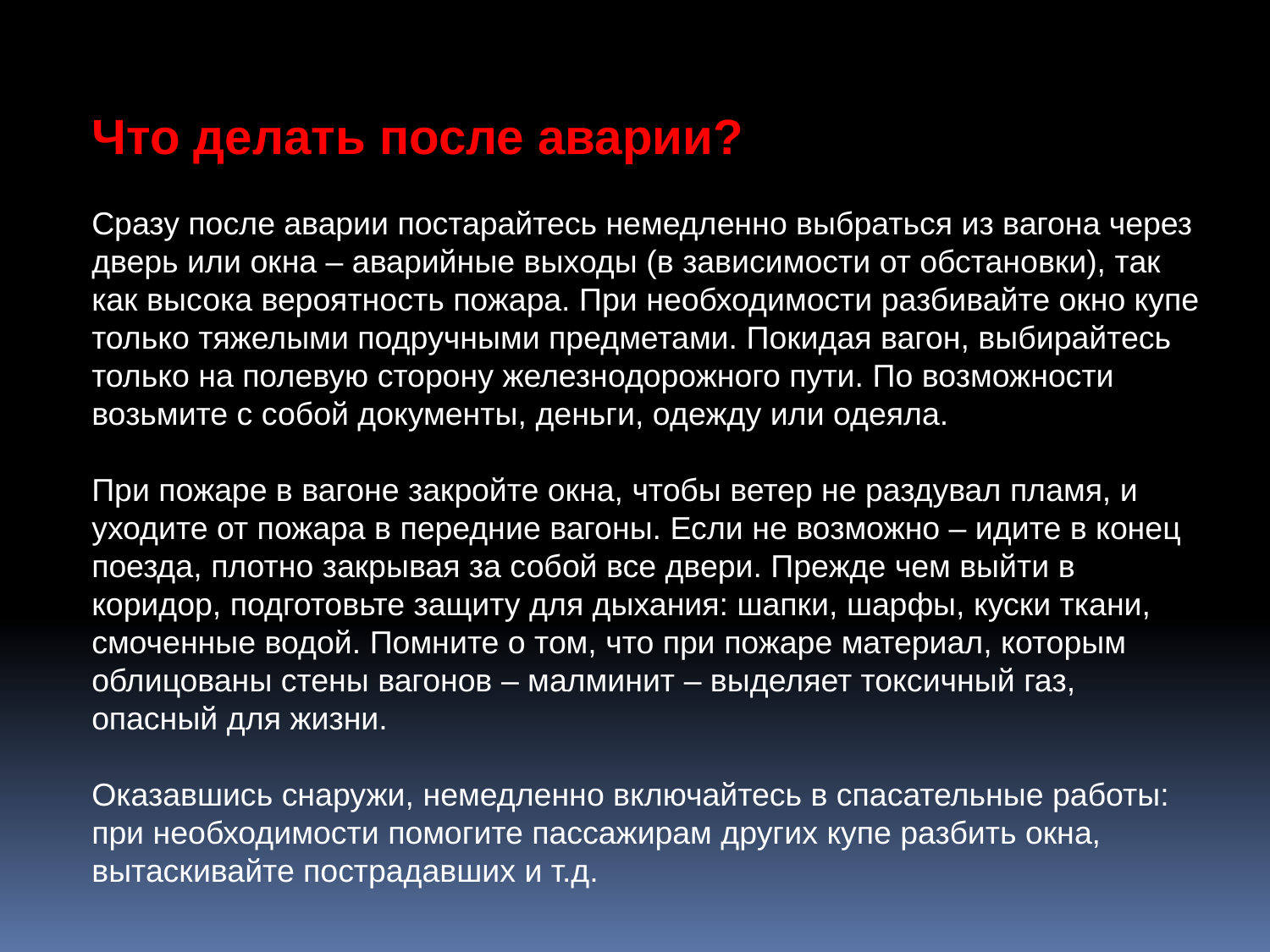

Что делать после аварии?

Сразу после аварии постарайтесь немедленно выбраться из вагона через дверь или окна – аварийные выходы (в зависимости от обстановки), так как высока вероятность пожара. При необходимости разбивайте окно купе только тяжелыми подручными предметами. Покидая вагон, выбирайтесь только на полевую сторону железнодорожного пути. По возможности возьмите с собой документы, деньги, одежду или одеяла.

При пожаре в вагоне закройте окна, чтобы ветер не раздувал пламя, и уходите от пожара в передние вагоны. Если не возможно – идите в конец поезда, плотно закрывая за собой все двери. Прежде чем выйти в коридор, подготовьте защиту для дыхания: шапки, шарфы, куски ткани, смоченные водой. Помните о том, что при пожаре материал, которым облицованы стены вагонов – малминит – выделяет токсичный газ, опасный для жизни.

Оказавшись снаружи, немедленно включайтесь в спасательные работы: при необходимости помогите пассажирам других купе разбить окна, вытаскивайте пострадавших и т.д.